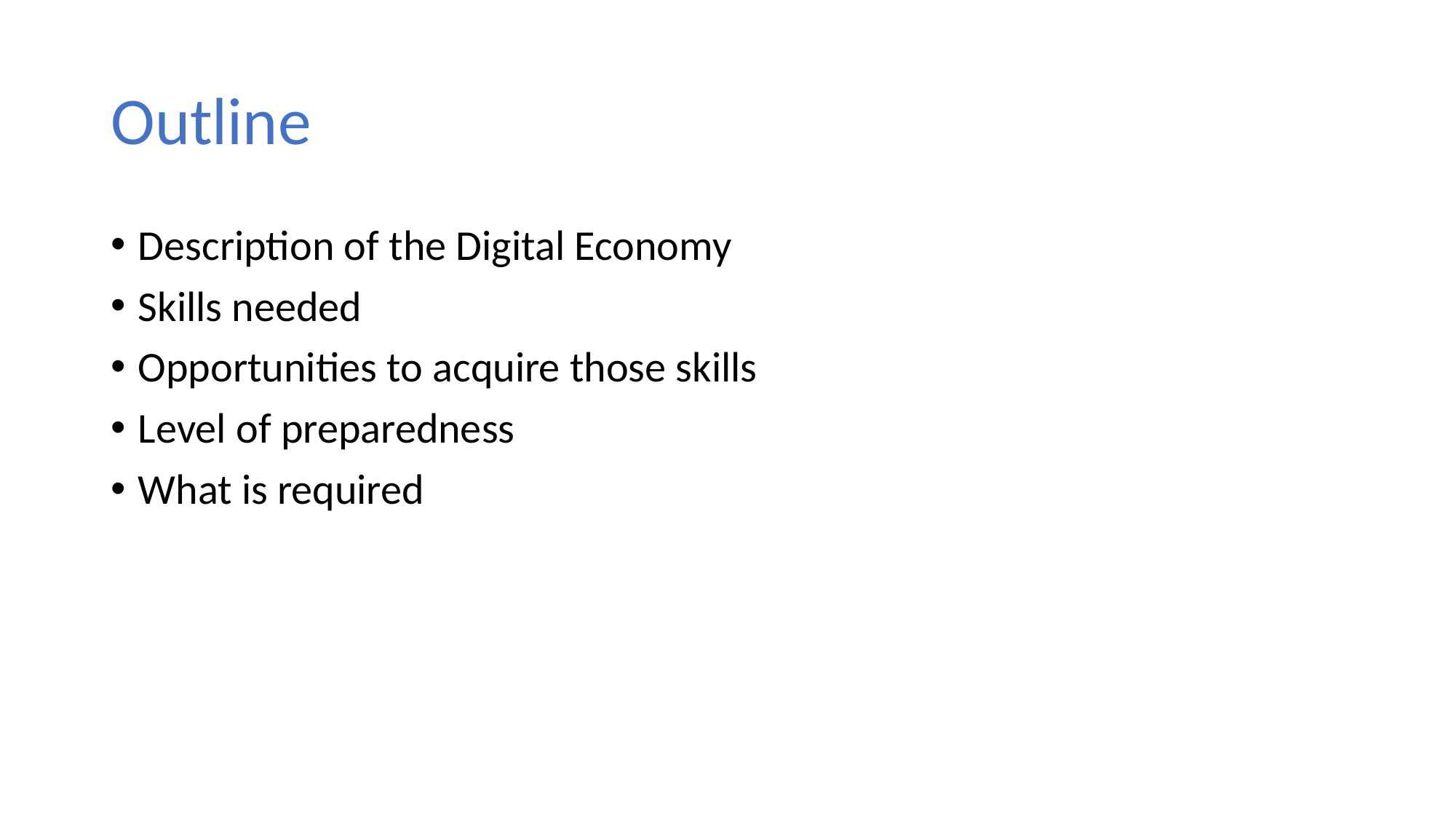

# Outline
Description of the Digital Economy
Skills needed
Opportunities to acquire those skills
Level of preparedness
What is required